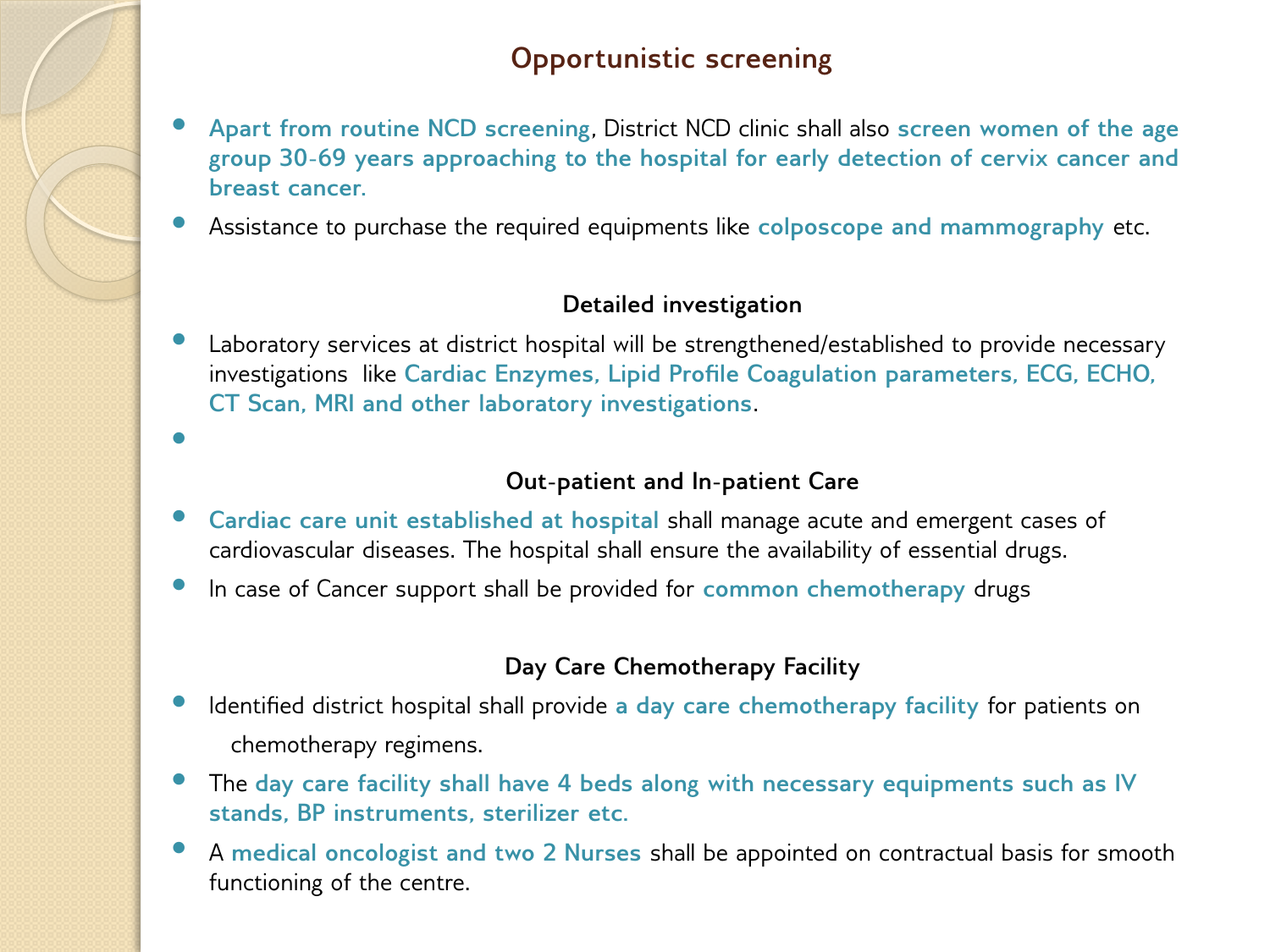

# Opportunistic screening
Apart from routine NCD screening, District NCD clinic shall also screen women of the age group 30-69 years approaching to the hospital for early detection of cervix cancer and breast cancer.
Assistance to purchase the required equipments like colposcope and mammography etc.

Detailed investigation
Laboratory services at district hospital will be strengthened/established to provide necessary investigations  like Cardiac Enzymes, Lipid Profile Coagulation parameters, ECG, ECHO, CT Scan, MRI and other laboratory investigations.

Out-patient and In-patient Care
Cardiac care unit established at hospital shall manage acute and emergent cases of cardiovascular diseases. The hospital shall ensure the availability of essential drugs.
In case of Cancer support shall be provided for common chemotherapy drugs

Day Care Chemotherapy Facility
Identified district hospital shall provide a day care chemotherapy facility for patients on
        chemotherapy regimens.
The day care facility shall have 4 beds along with necessary equipments such as IV stands, BP instruments, sterilizer etc.
A medical oncologist and two 2 Nurses shall be appointed on contractual basis for smooth functioning of the centre.